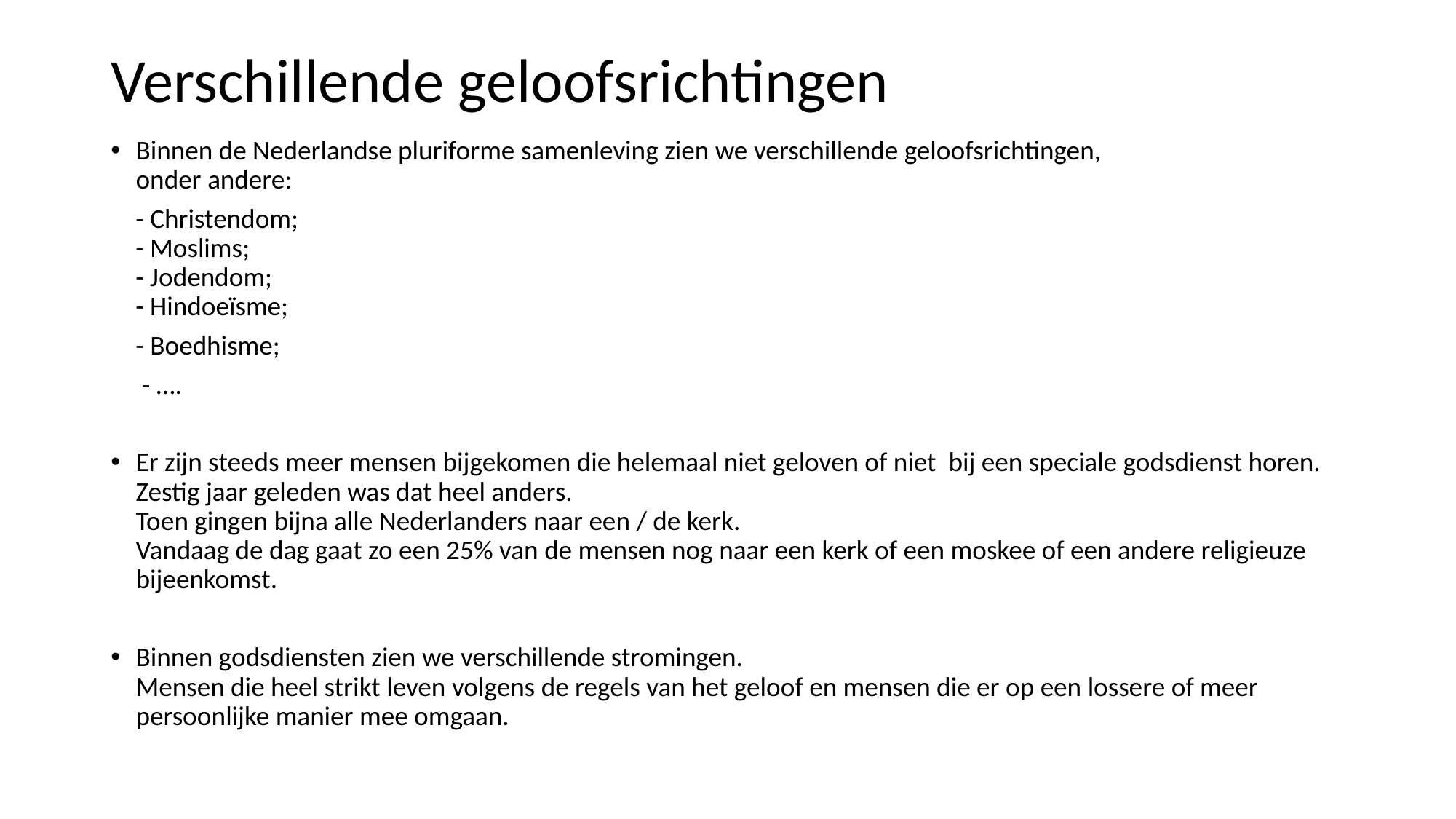

# Verschillende geloofsrichtingen
Binnen de Nederlandse pluriforme samenleving zien we verschillende geloofsrichtingen,
onder andere:
    - Christendom;
    - Moslims;
    - Jodendom;
    - Hindoeïsme;
    - Boedhisme;
     - ….

Er zijn steeds meer mensen bijgekomen die helemaal niet geloven of niet  bij een speciale godsdienst horen.
Zestig jaar geleden was dat heel anders.
Toen gingen bijna alle Nederlanders naar een / de kerk.
Vandaag de dag gaat zo een 25% van de mensen nog naar een kerk of een moskee of een andere religieuze bijeenkomst.

Binnen godsdiensten zien we verschillende stromingen.
Mensen die heel strikt leven volgens de regels van het geloof en mensen die er op een lossere of meer persoonlijke manier mee omgaan.